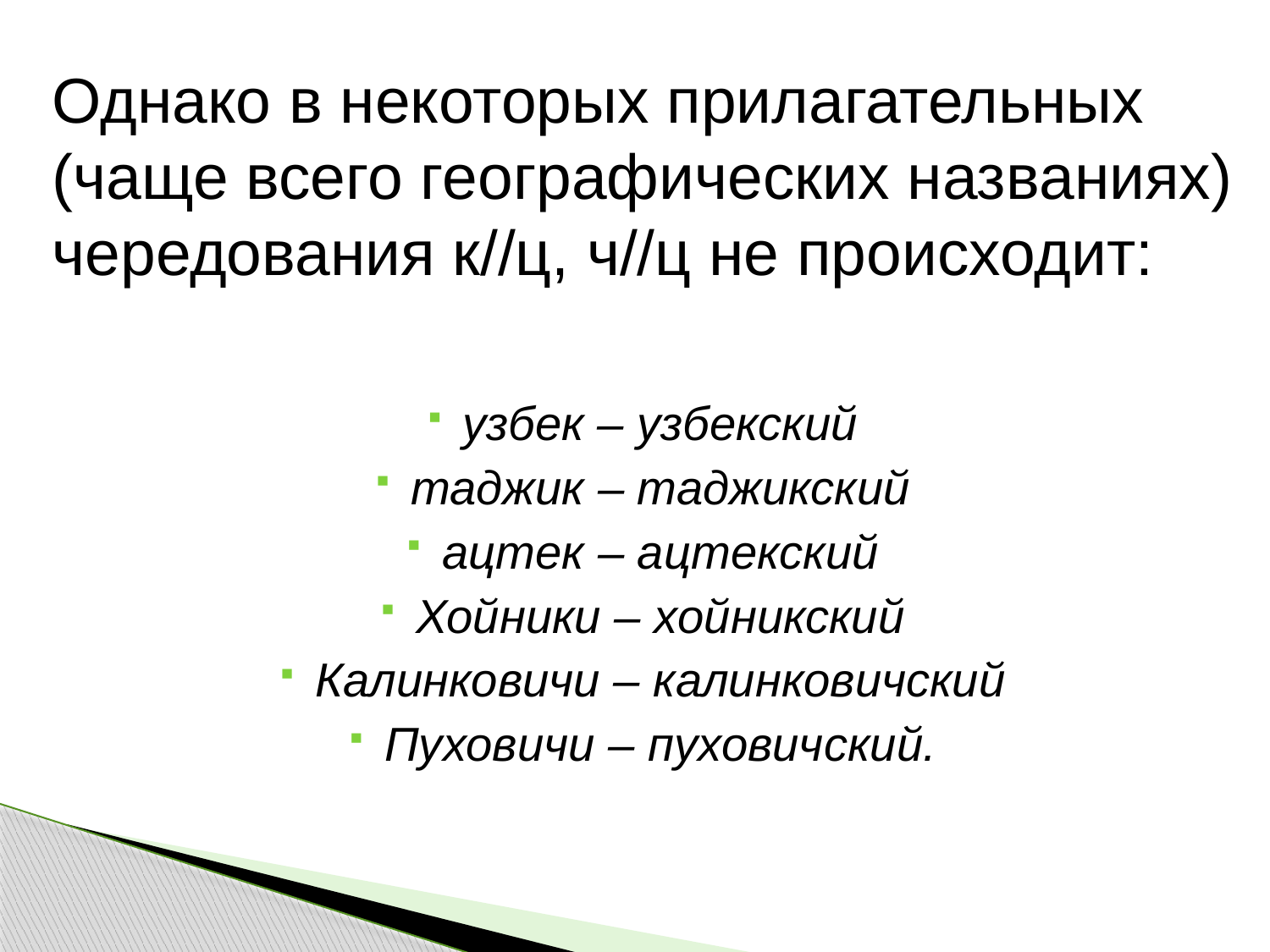

# Однако в некоторых прилагательных (чаще всего географических названиях) чередования к//ц, ч//ц не происходит:
узбек – узбекский
таджик – таджикский
ацтек – ацтекский
Хойники – хойникский
Калинковичи – калинковичский
Пуховичи – пуховичский.